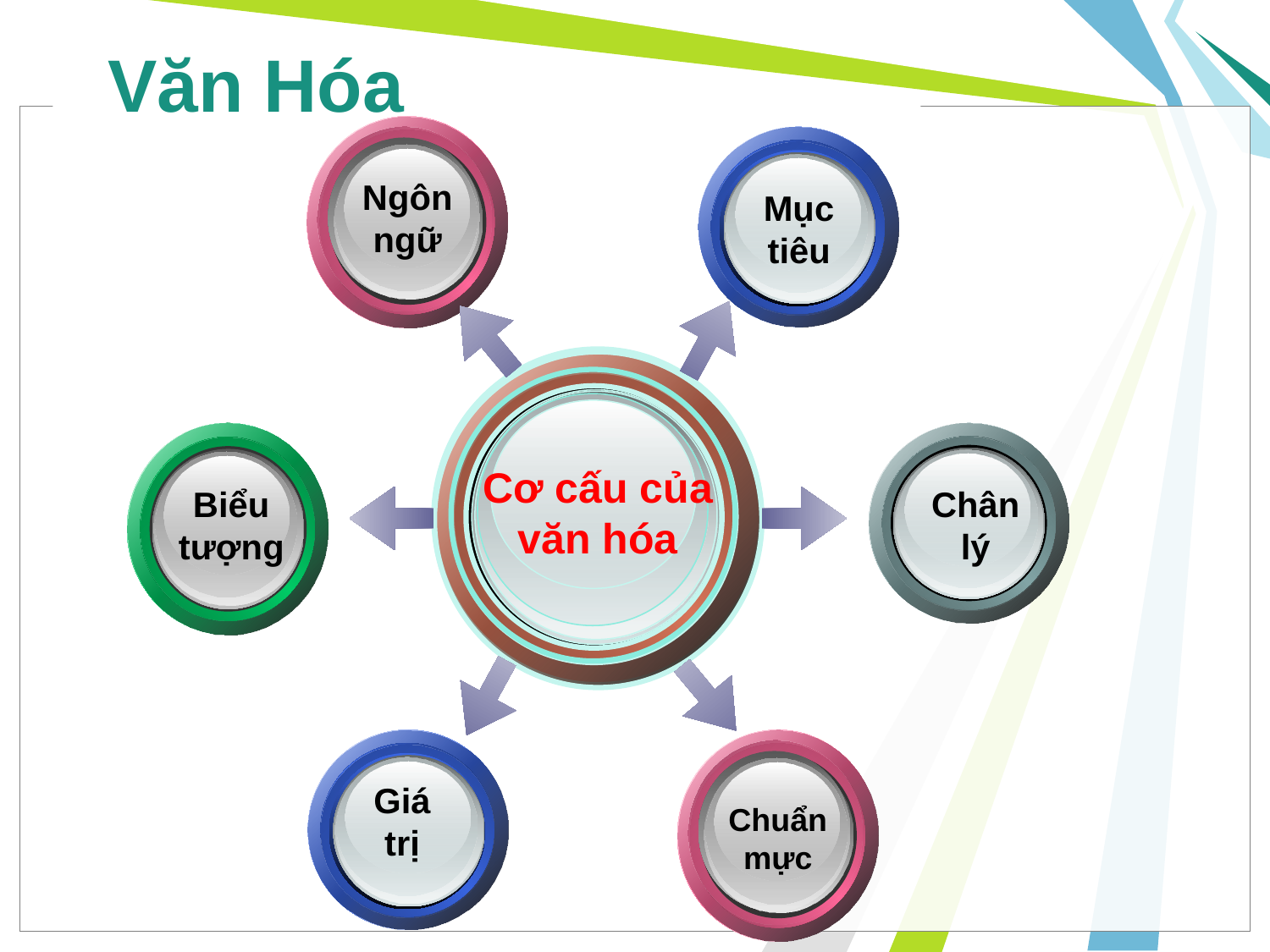

Văn Hóa

Ngôn ngữ
Mục tiêu

Cơ cấu của văn hóa
Biểu tượng
Chân lý

Giá trị
Chuẩn mực